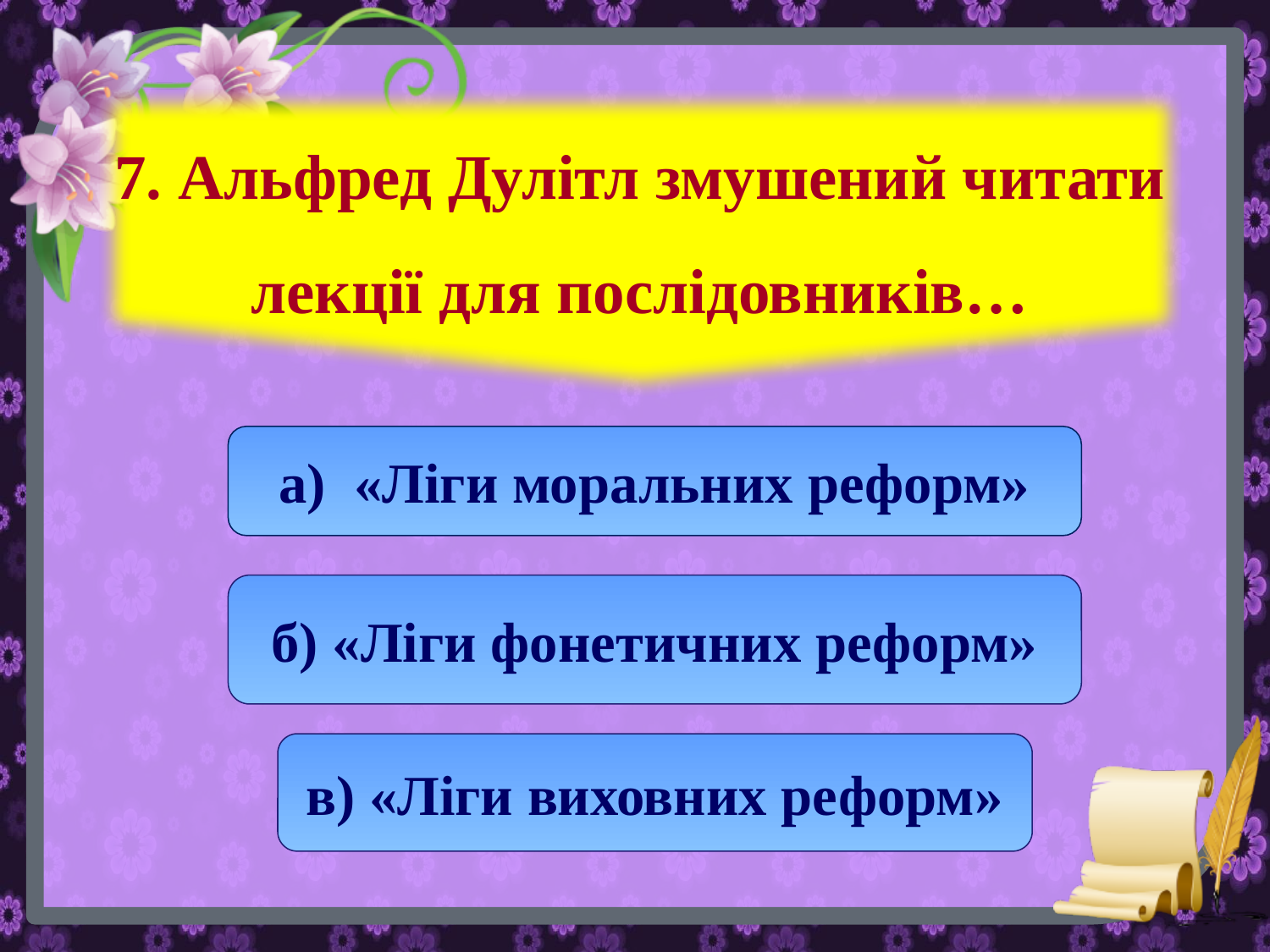

7. Альфред Дулітл змушений читати лекції для послідовників…

а)  «Ліги моральних реформ»
б) «Ліги фонетичних реформ»
в) «Ліги виховних реформ»